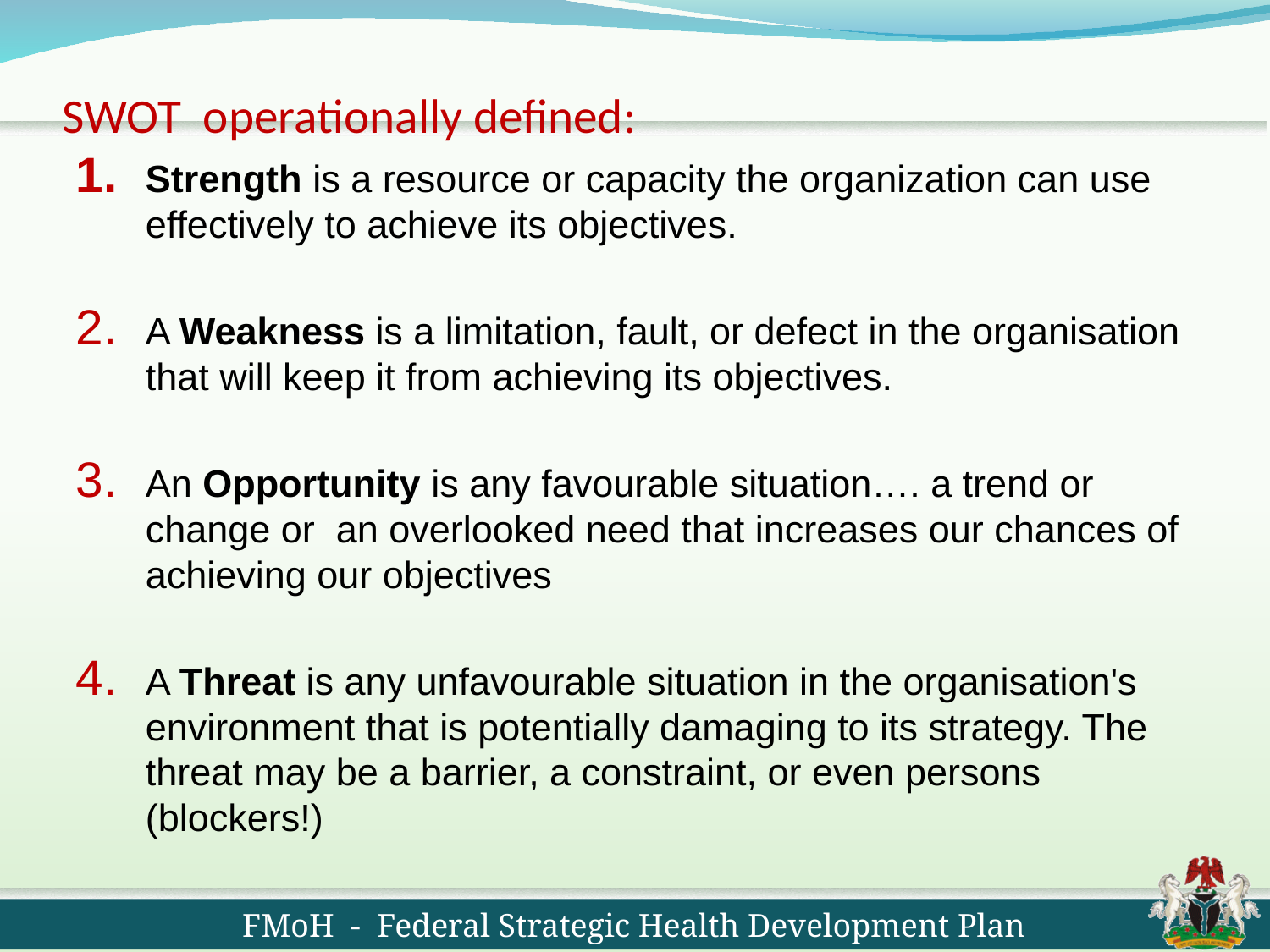

# SWOT  operationally defined:
Strength is a resource or capacity the organization can use effectively to achieve its objectives.

A Weakness is a limitation, fault, or defect in the organisation that will keep it from achieving its objectives.

An Opportunity is any favourable situation…. a trend or change or  an overlooked need that increases our chances of achieving our objectives

A Threat is any unfavourable situation in the organisation's environment that is potentially damaging to its strategy. The threat may be a barrier, a constraint, or even persons (blockers!)